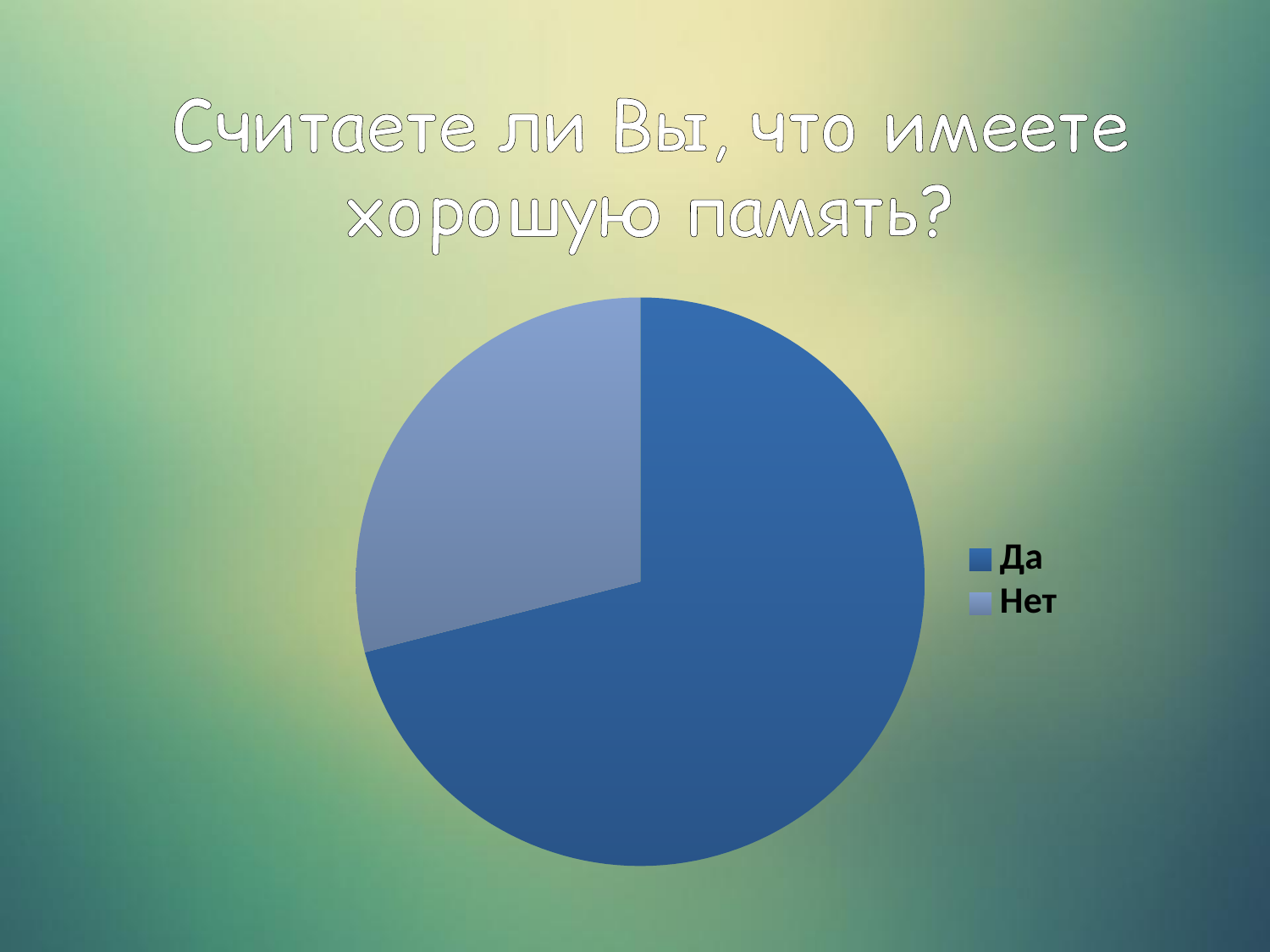

Считаете ли Вы, что имеете хорошую память?

### Chart

| Category | Считаете ли Вы, что имеете хорошую память? |
|---|---|
| Да | 71.0 |
| Нет | 29.0 |